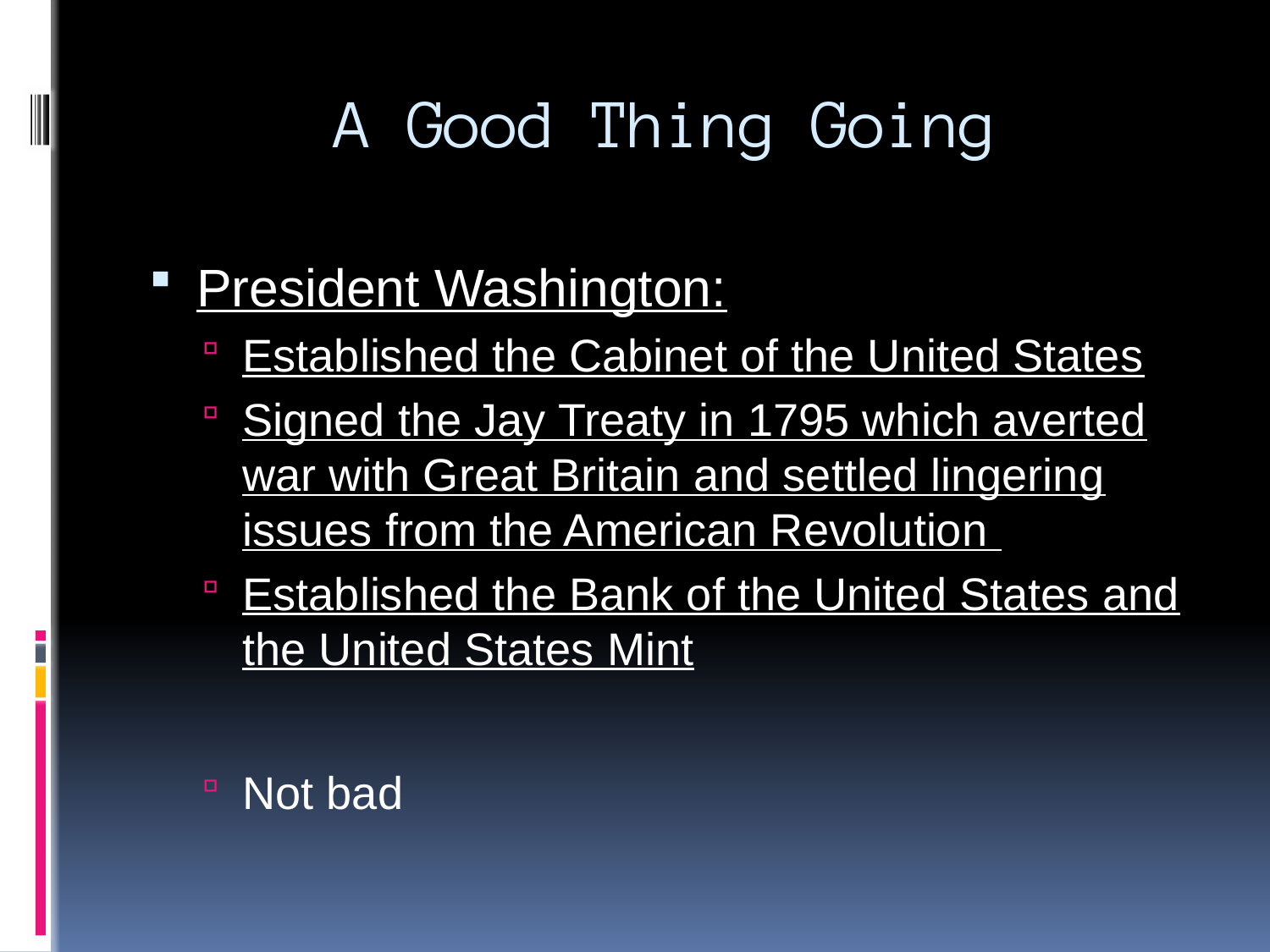

# A Good Thing Going
President Washington:
Established the Cabinet of the United States
Signed the Jay Treaty in 1795 which averted war with Great Britain and settled lingering issues from the American Revolution
Established the Bank of the United States and the United States Mint

Not bad